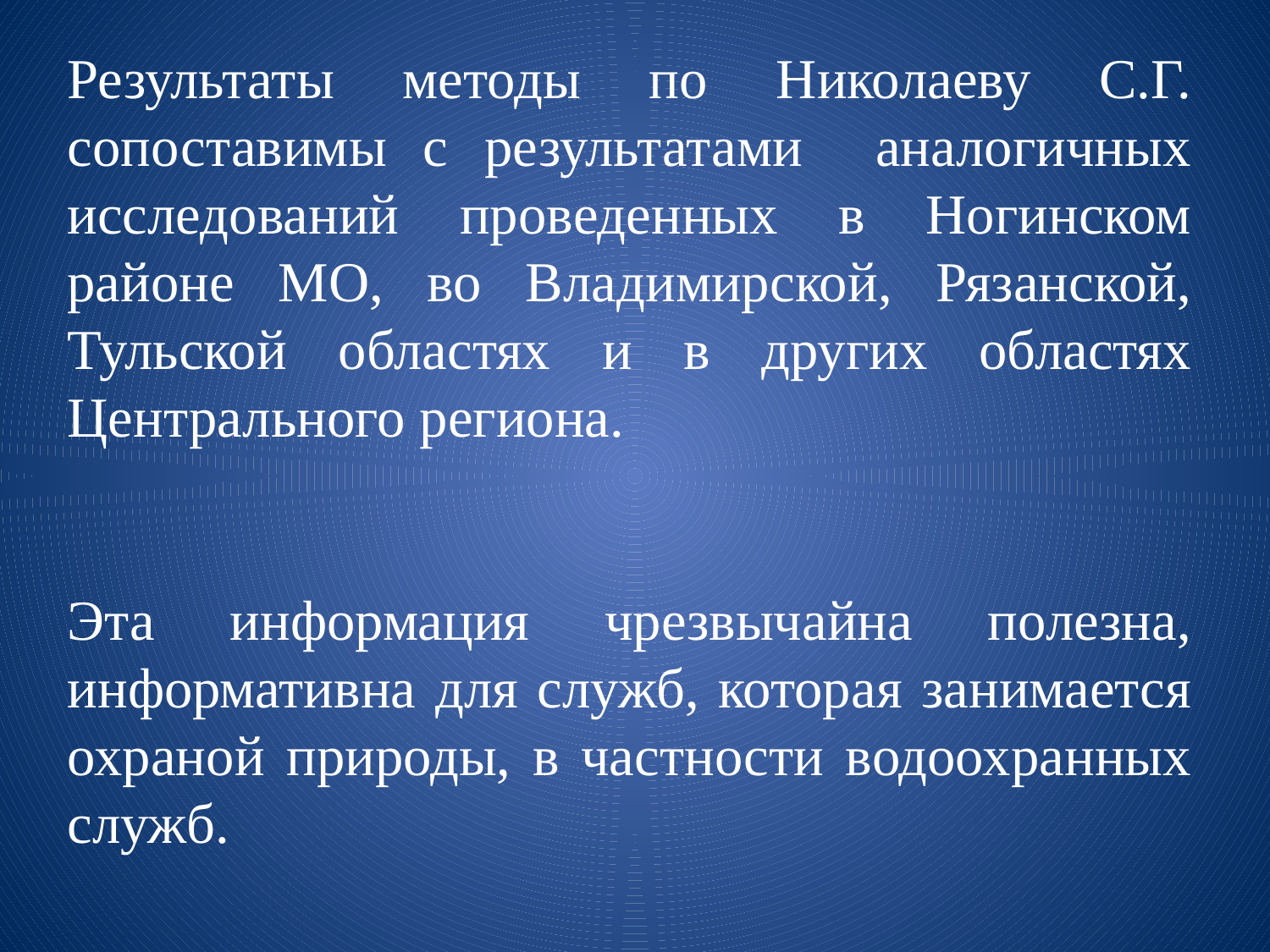

Результаты методы по Николаеву С.Г. сопоставимы с результатами  аналогичных исследований проведенных в Ногинском районе МО, во Владимирской, Рязанской, Тульской областях и в других областях Центрального региона.

Эта информация чрезвычайна полезна, информативна для служб, которая занимается охраной природы, в частности водоохранных служб.